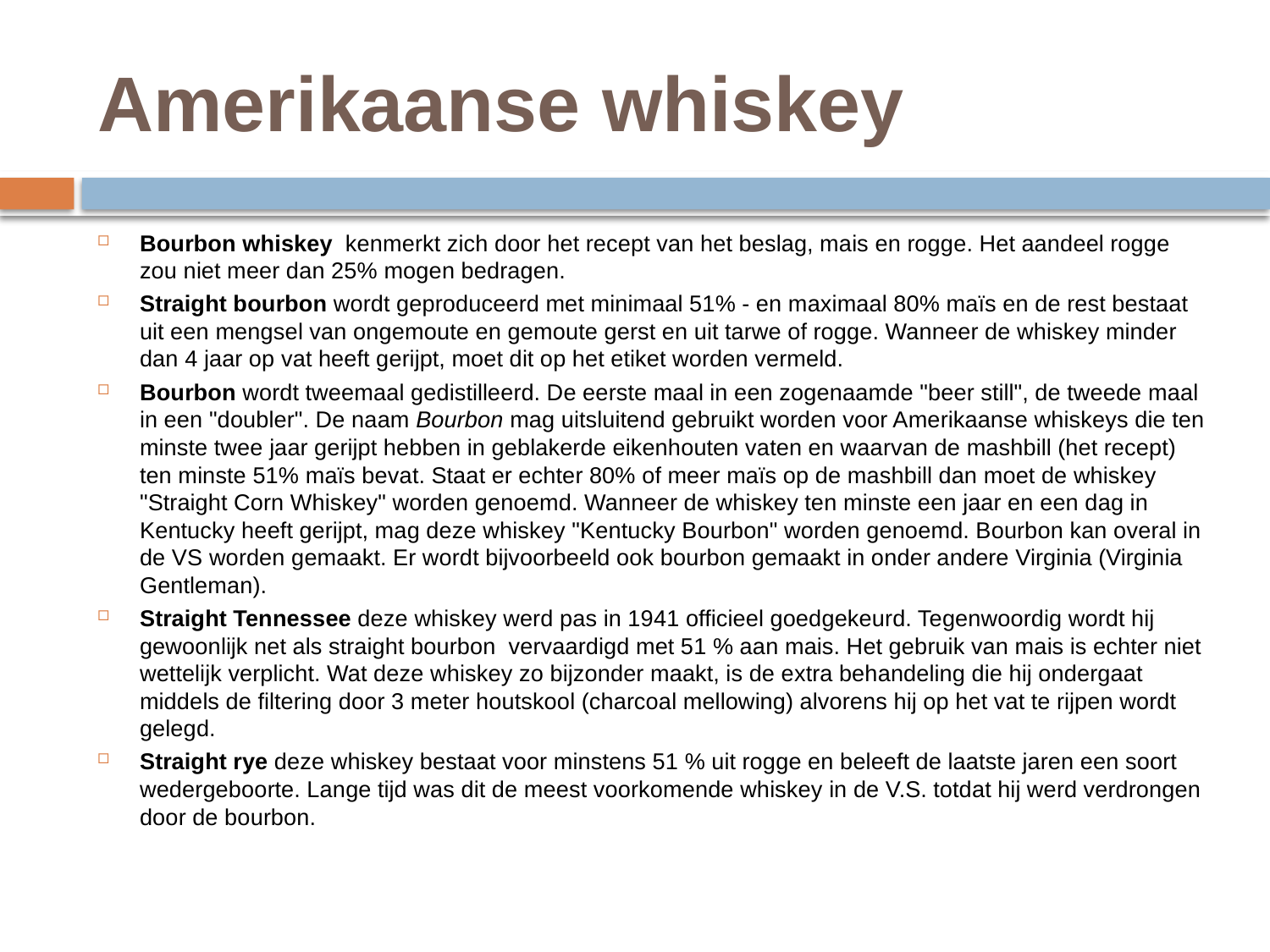

# Amerikaanse whiskey
Bourbon whiskey  kenmerkt zich door het recept van het beslag, mais en rogge. Het aandeel rogge zou niet meer dan 25% mogen bedragen.
Straight bourbon wordt geproduceerd met minimaal 51% - en maximaal 80% maïs en de rest bestaat uit een mengsel van ongemoute en gemoute gerst en uit tarwe of rogge. Wanneer de whiskey minder dan 4 jaar op vat heeft gerijpt, moet dit op het etiket worden vermeld.
Bourbon wordt tweemaal gedistilleerd. De eerste maal in een zogenaamde "beer still", de tweede maal in een "doubler". De naam Bourbon mag uitsluitend gebruikt worden voor Amerikaanse whiskeys die ten minste twee jaar gerijpt hebben in geblakerde eikenhouten vaten en waarvan de mashbill (het recept) ten minste 51% maïs bevat. Staat er echter 80% of meer maïs op de mashbill dan moet de whiskey "Straight Corn Whiskey" worden genoemd. Wanneer de whiskey ten minste een jaar en een dag in Kentucky heeft gerijpt, mag deze whiskey "Kentucky Bourbon" worden genoemd. Bourbon kan overal in de VS worden gemaakt. Er wordt bijvoorbeeld ook bourbon gemaakt in onder andere Virginia (Virginia Gentleman).
Straight Tennessee deze whiskey werd pas in 1941 officieel goedgekeurd. Tegenwoordig wordt hij gewoonlijk net als straight bourbon  vervaardigd met 51 % aan mais. Het gebruik van mais is echter niet wettelijk verplicht. Wat deze whiskey zo bijzonder maakt, is de extra behandeling die hij ondergaat middels de filtering door 3 meter houtskool (charcoal mellowing) alvorens hij op het vat te rijpen wordt gelegd.
Straight rye deze whiskey bestaat voor minstens 51 % uit rogge en beleeft de laatste jaren een soort wedergeboorte. Lange tijd was dit de meest voorkomende whiskey in de V.S. totdat hij werd verdrongen door de bourbon.